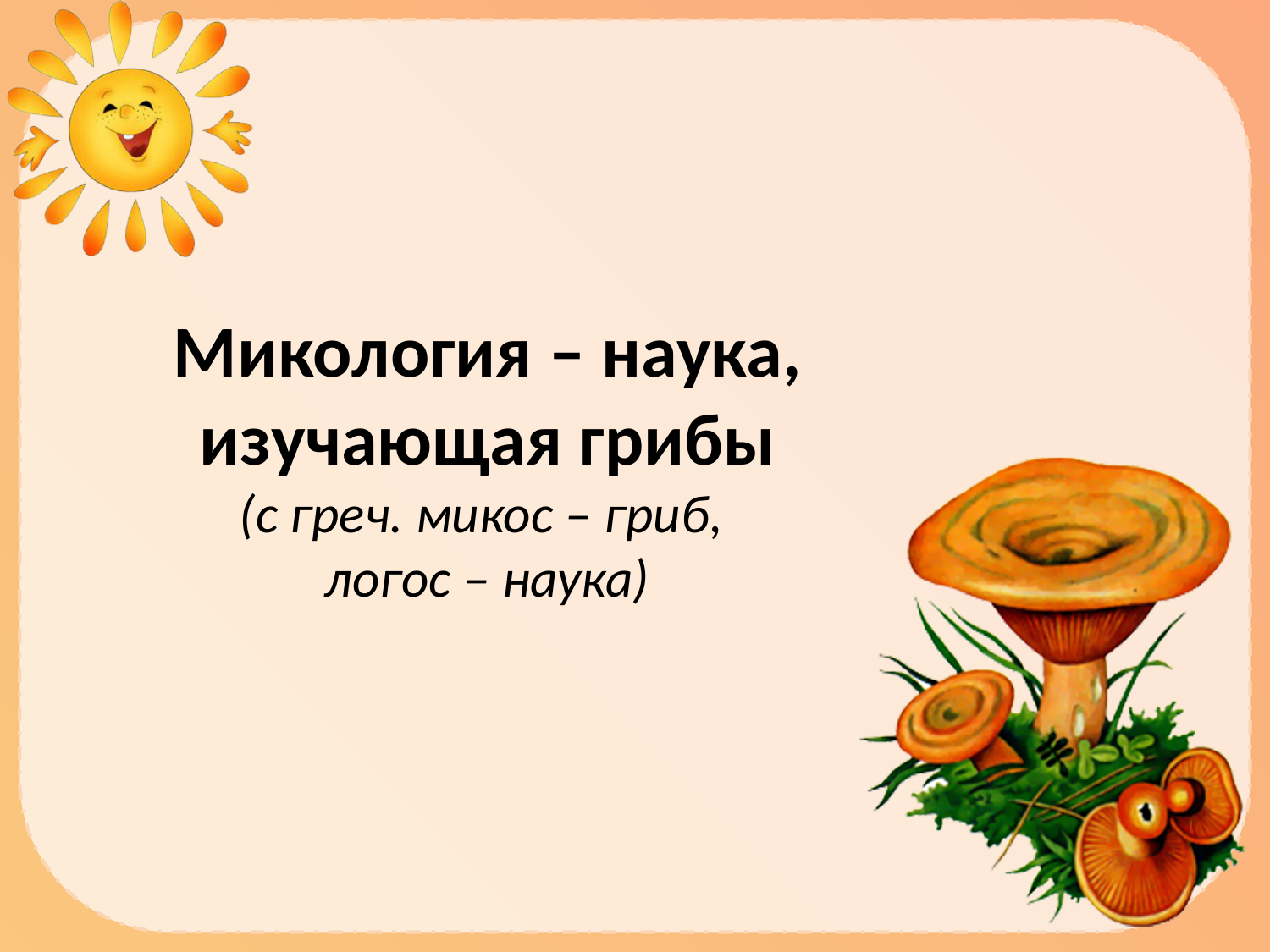

# Микология – наука, изучающая грибы (с греч. микос – гриб, логос – наука)